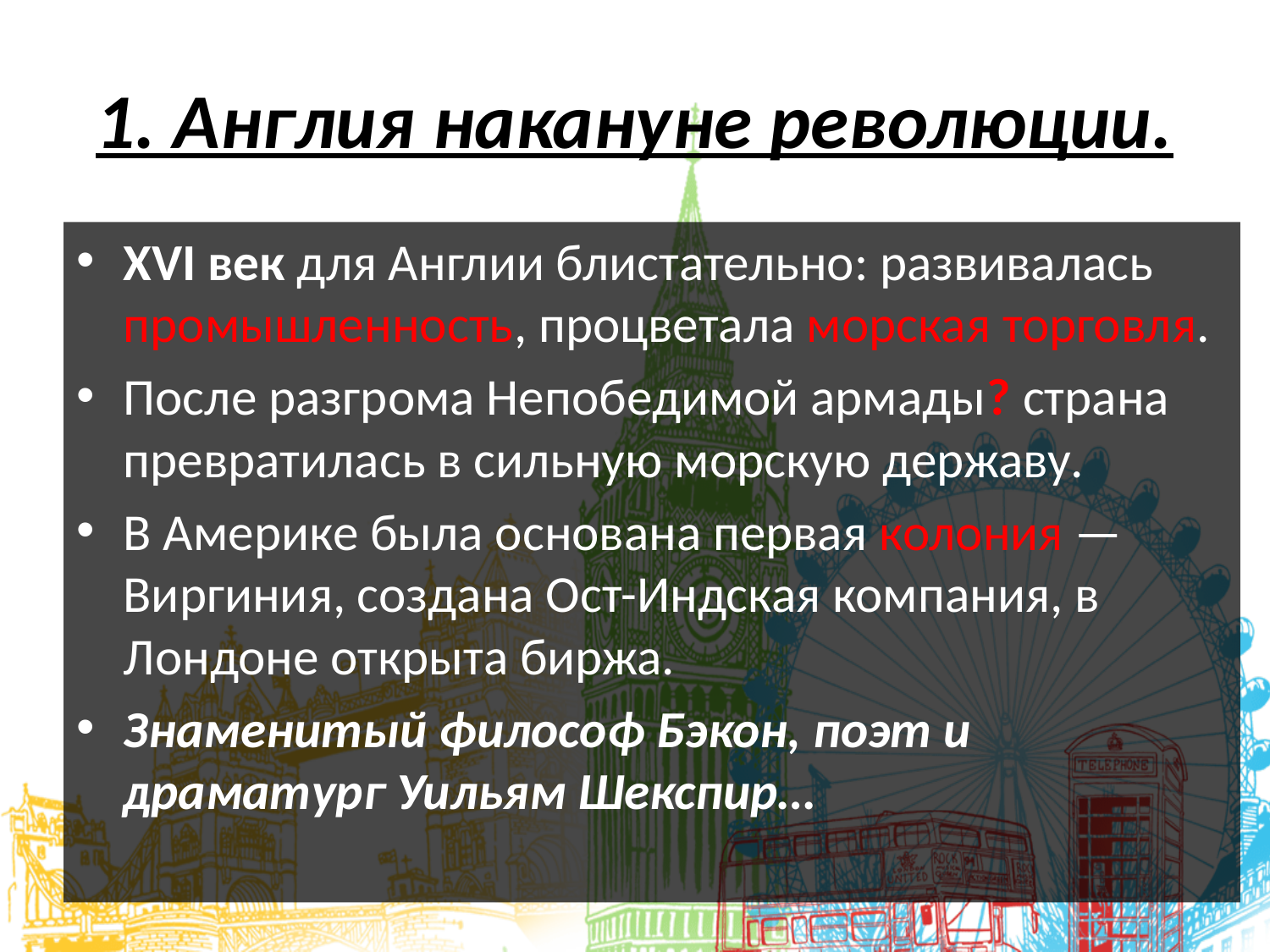

# 1. Англия накануне революции.
XVI век для Англии блистательно: развивалась промышленность, процветала морская торговля.
После разгрома Непобедимой армады? страна превратилась в сильную морскую державу.
В Америке была основана первая колония — Виргиния, создана Ост-Индская компания, в Лондоне открыта биржа.
Знаменитый философ Бэкон, поэт и драматург Уильям Шекспир…